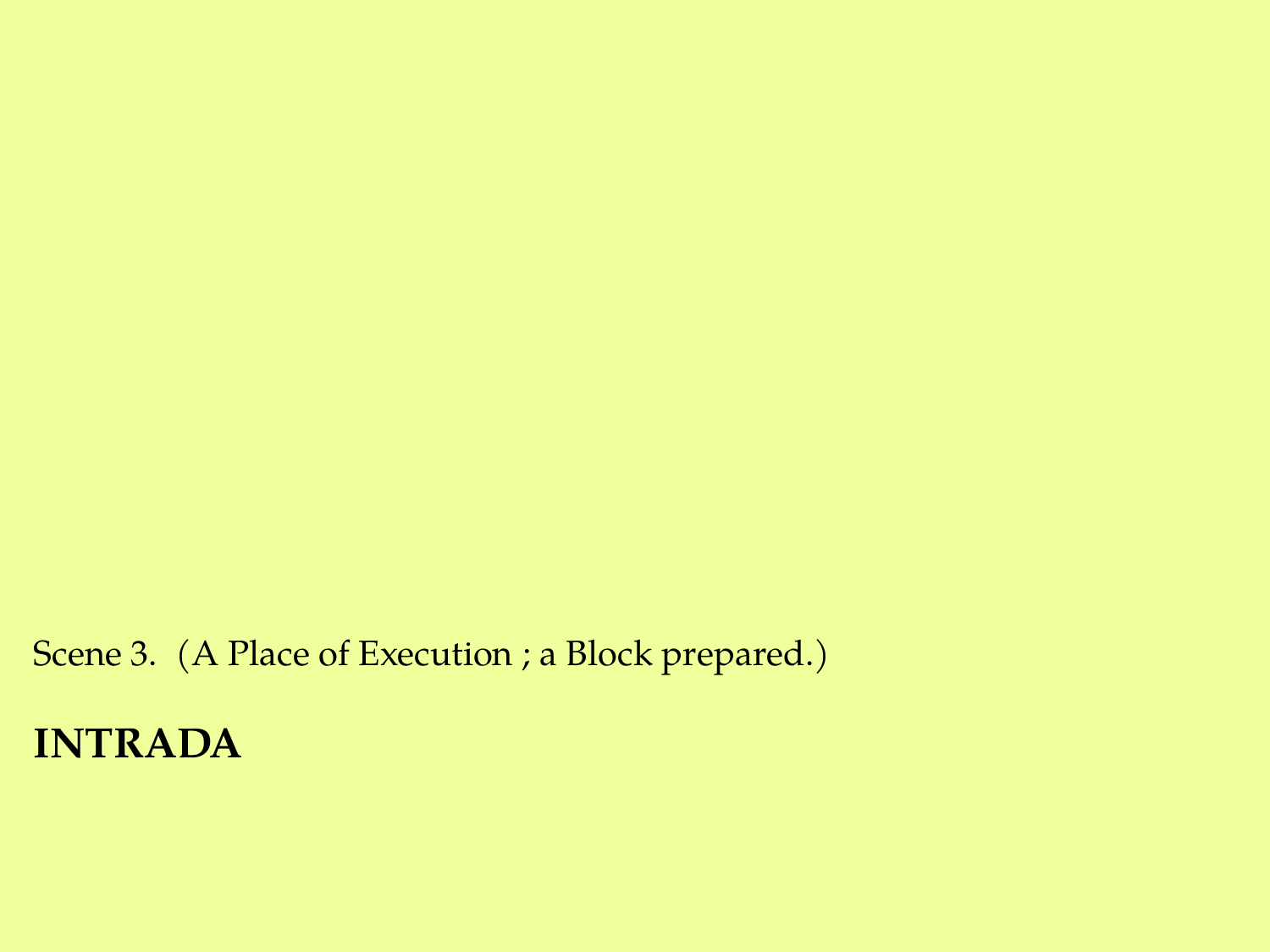

# Scene 3.  (A Place of Execution ; a Block prepared.) INTRADA